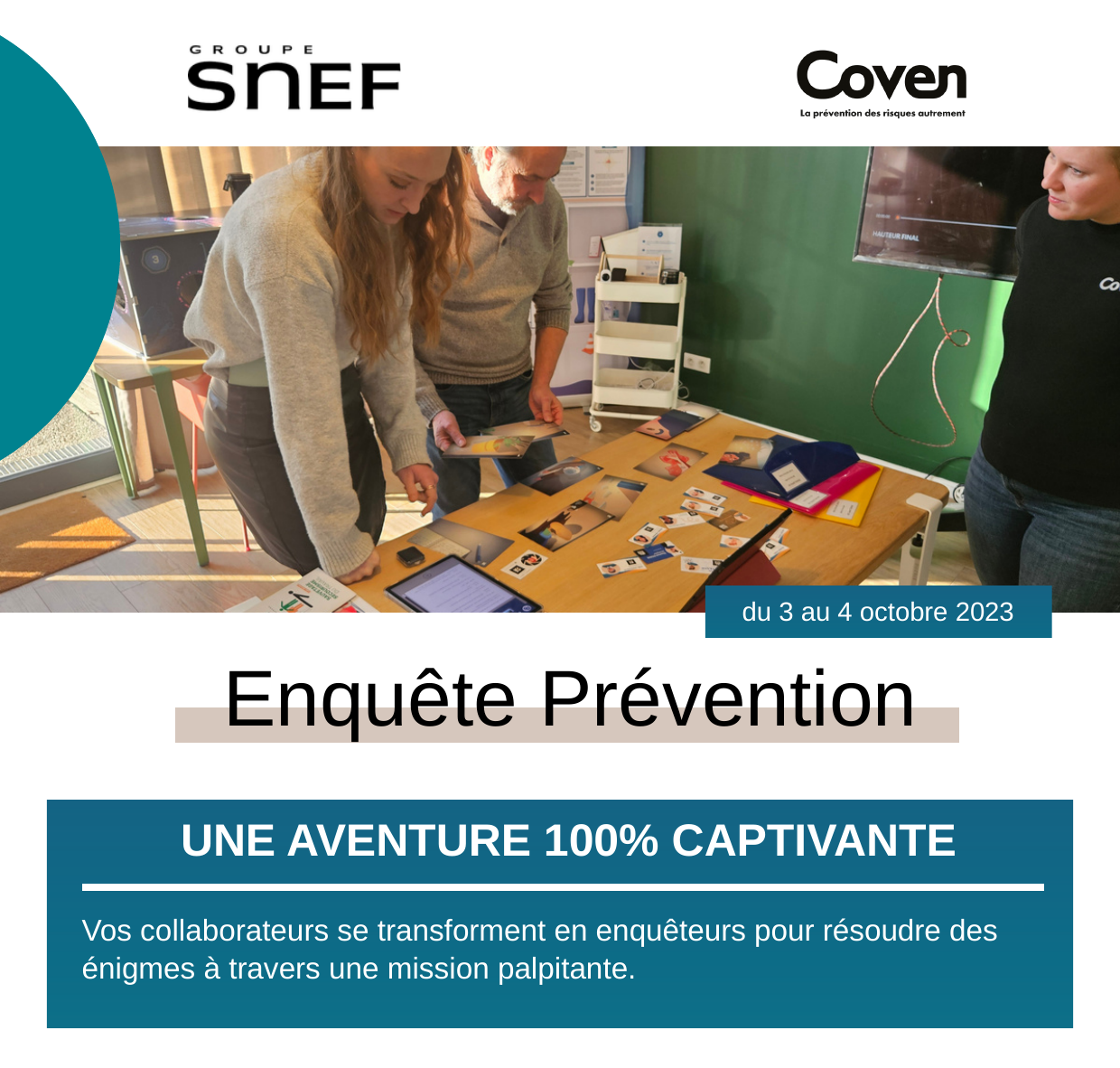

du 3 au 4 octobre 2023
 Enquête Prévention

UNE AVENTURE 100% CAPTIVANTE

Vos collaborateurs se transforment en enquêteurs pour résoudre des énigmes à travers une mission palpitante.